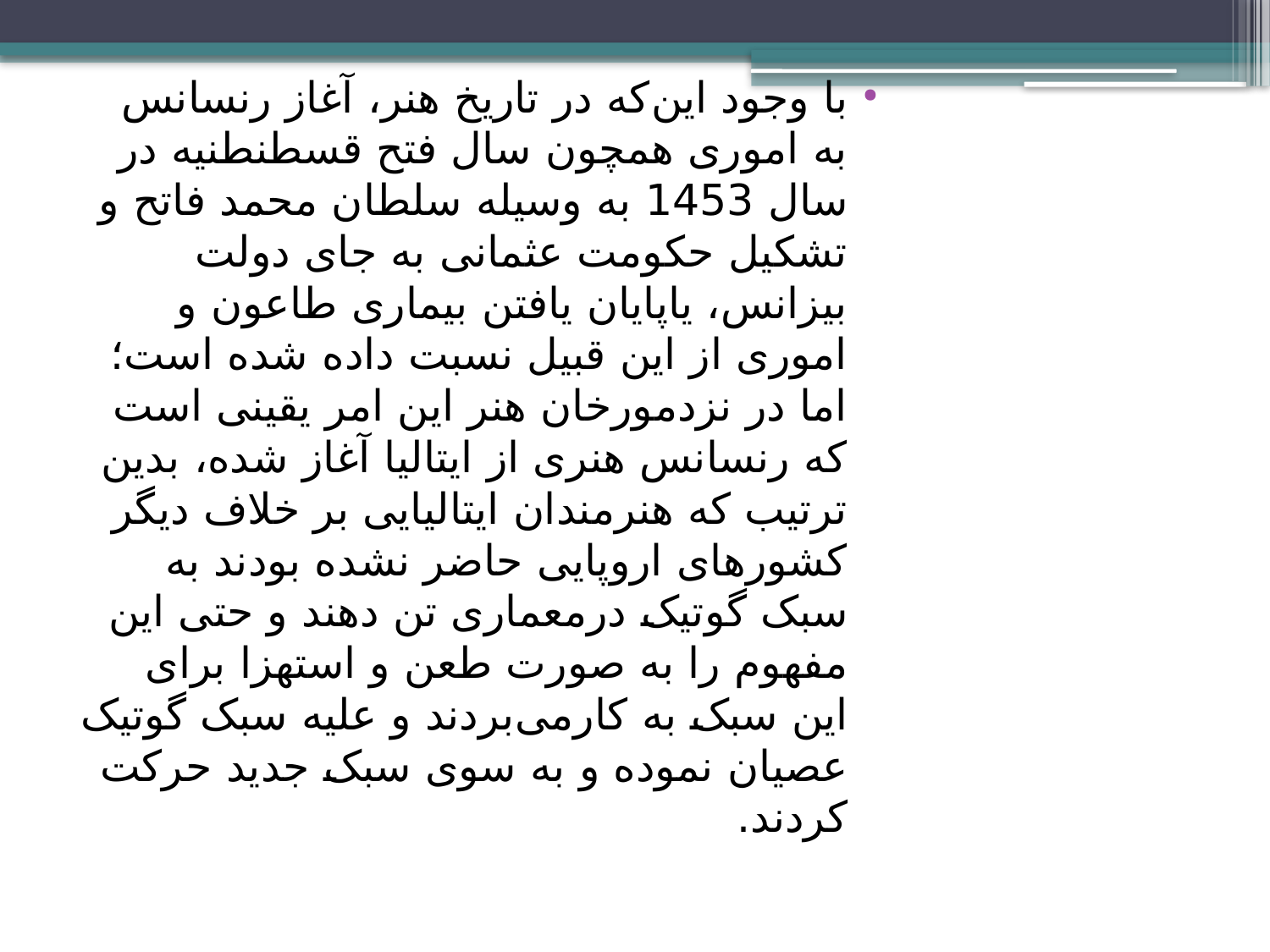

با وجود این‌که در تاریخ هنر، آغاز رنسانس به اموری همچون سال فتح قسطنطنیه در سال 1453 به وسیله سلطان محمد فاتح و تشکیل حکومت عثمانی به جای دولت بیزانس، یاپایان یافتن بیماری طاعون و اموری از این قبیل نسبت داده شده است؛ اما در نزدمورخان هنر این امر یقینی است که رنسانس هنری از ایتالیا آغاز شده، بدین ترتیب که هنرمندان ایتالیایی بر خلاف دیگر کشورهای اروپایی حاضر نشده بودند به سبک گوتیک درمعماری تن دهند و حتی این مفهوم را به صورت طعن و استهزا برای این سبک به کارمی‌‌بردند و علیه سبک گوتیک عصیان نموده و به سوی سبک جدید حرکت کردند.
#